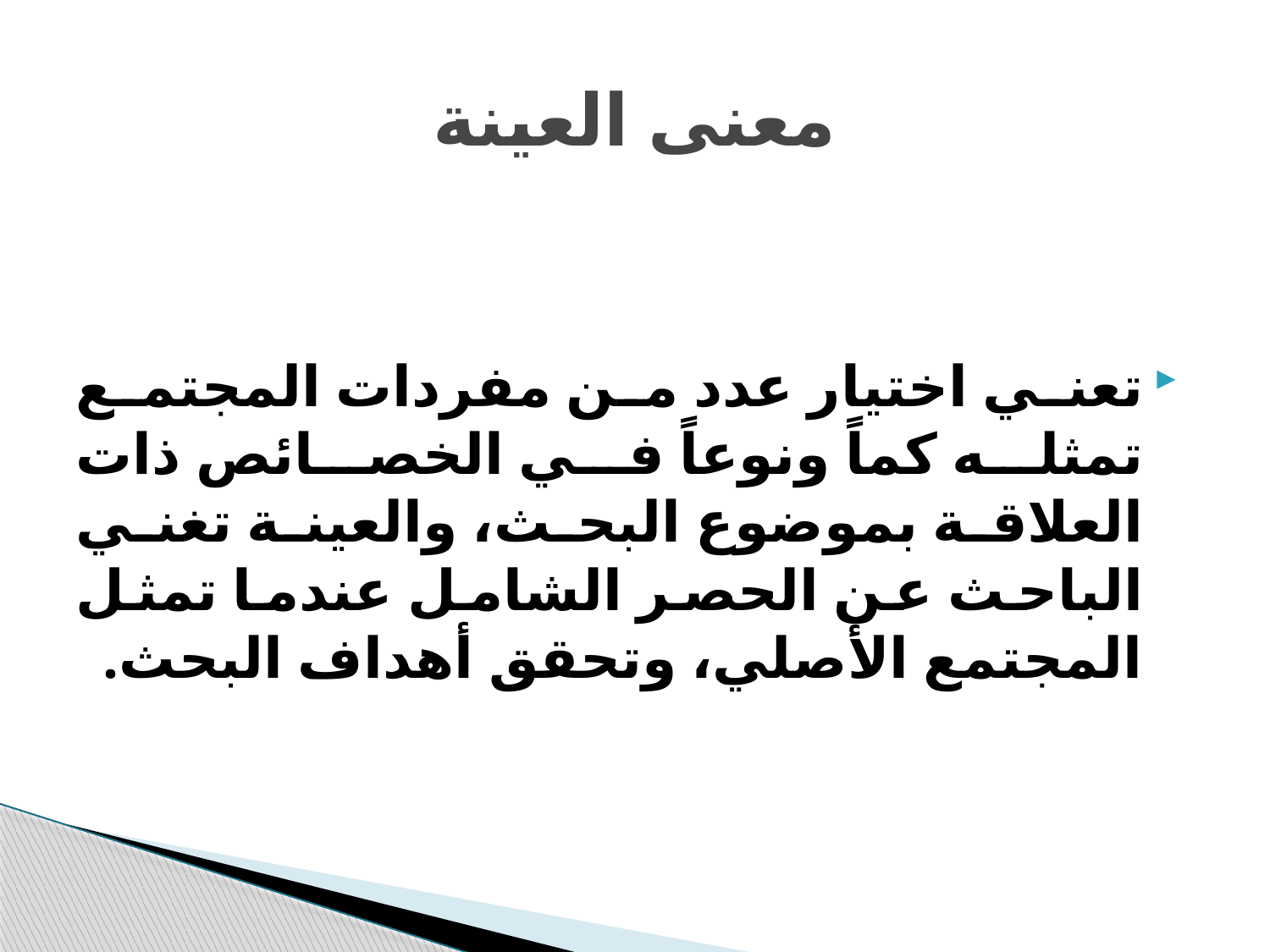

# معنى العينة
تعني اختيار عدد من مفردات المجتمع تمثله كماً ونوعاً في الخصائص ذات العلاقة بموضوع البحث، والعينة تغني الباحث عن الحصر الشامل عندما تمثل المجتمع الأصلي، وتحقق أهداف البحث.